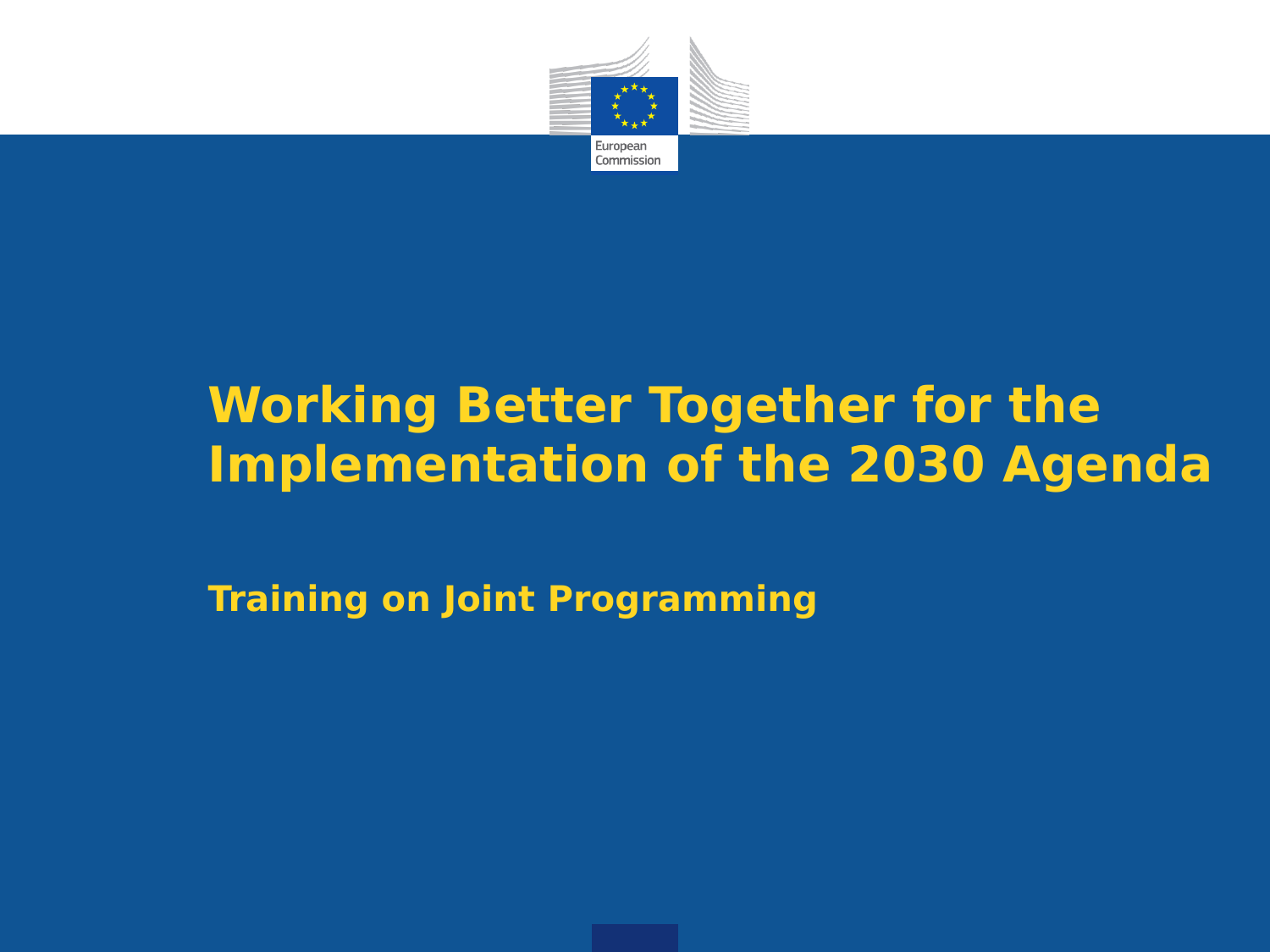

# Working Better Together for the Implementation of the 2030 Agenda Training on Joint Programming